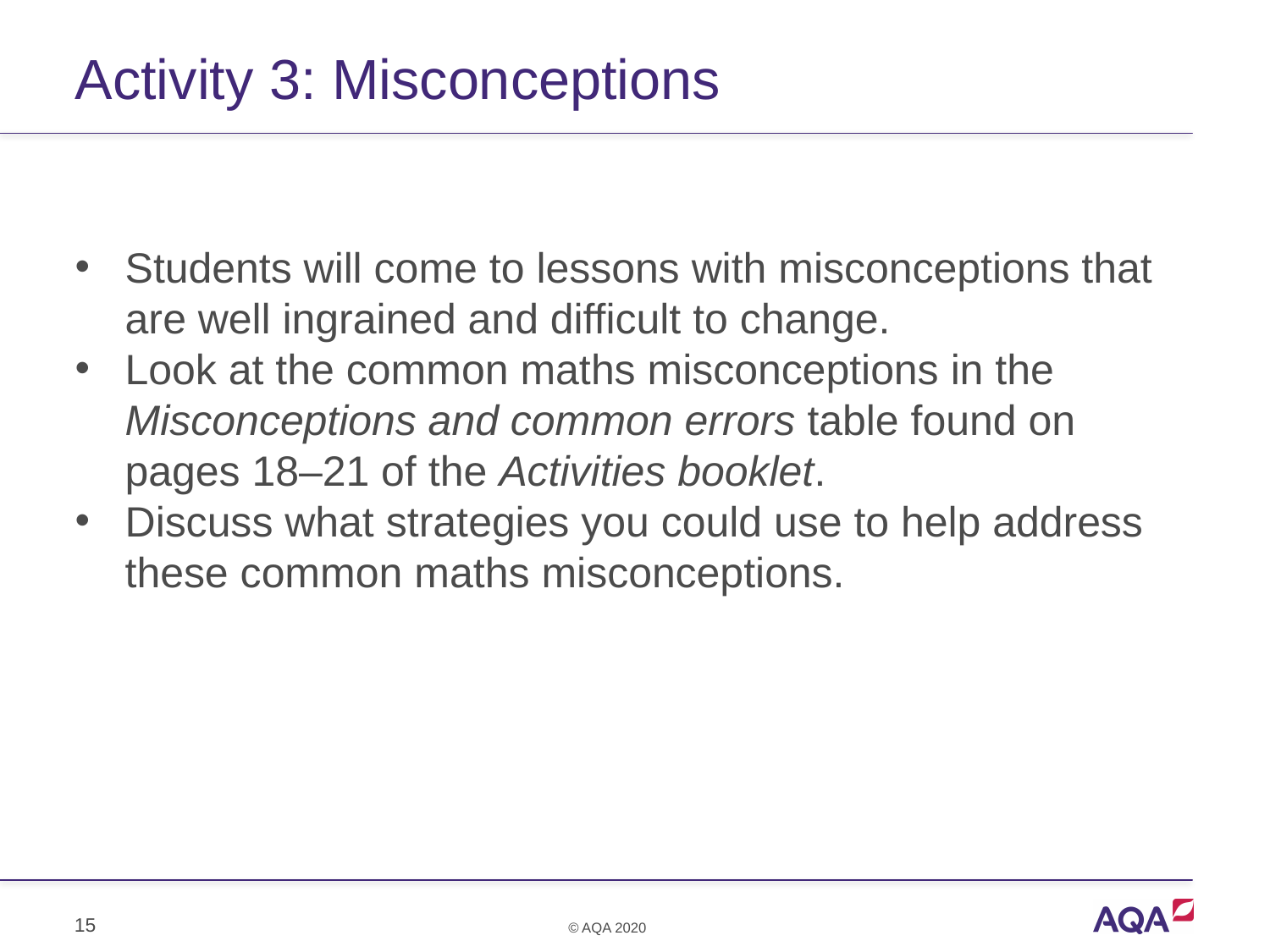

# Activity 3: Misconceptions
Students will come to lessons with misconceptions that are well ingrained and difficult to change.
Look at the common maths misconceptions in the Misconceptions and common errors table found on pages 18–21 of the Activities booklet.
Discuss what strategies you could use to help address these common maths misconceptions.
15
© AQA 2020